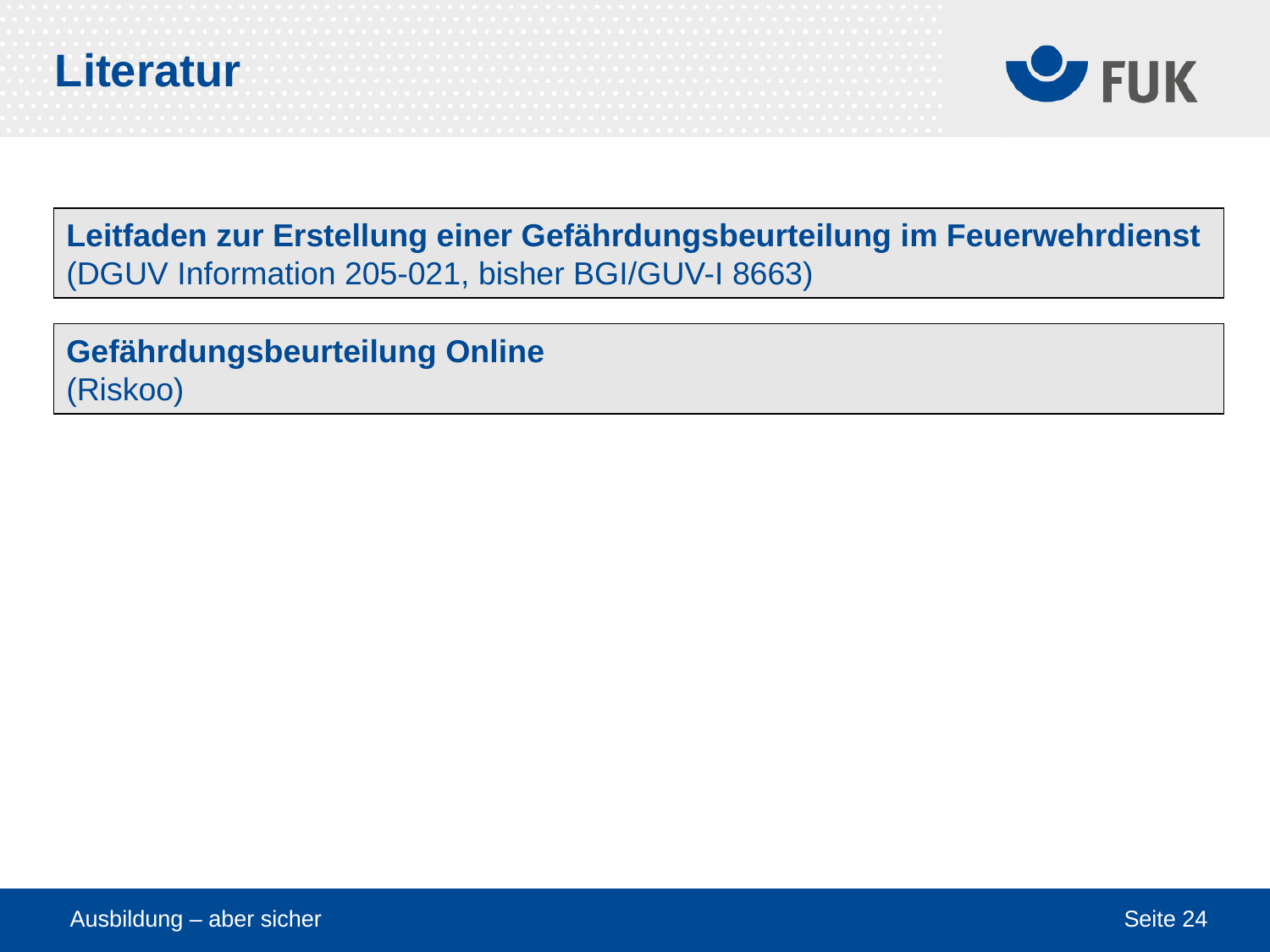

Literatur
Leitfaden zur Erstellung einer Gefährdungsbeurteilung im Feuerwehrdienst
(DGUV Information 205-021, bisher BGI/GUV-I 8663)
Gefährdungsbeurteilung Online
(Riskoo)
Ausbildung – aber sicher
Seite 24